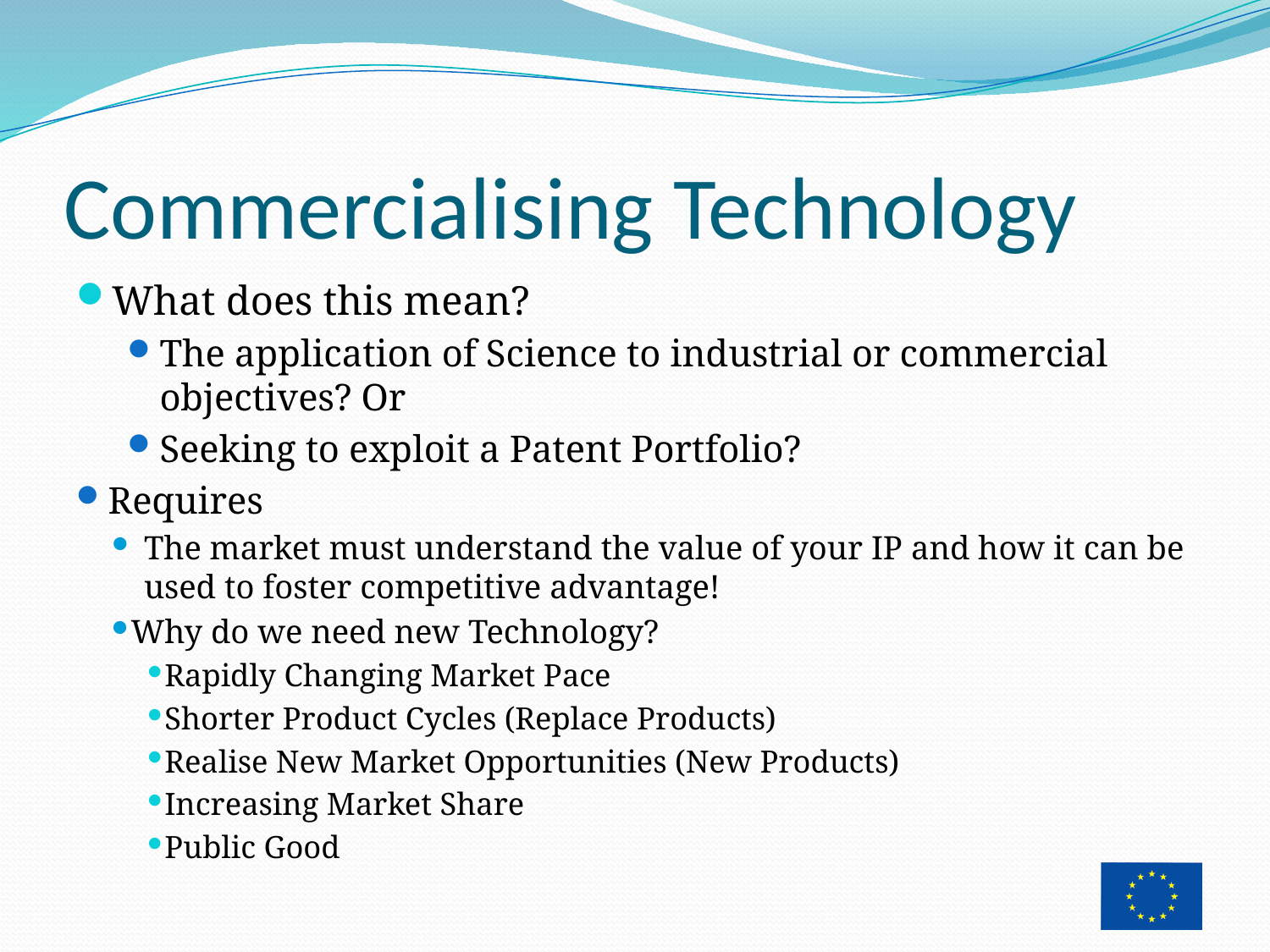

# Commercialising Technology
What does this mean?
The application of Science to industrial or commercial objectives? Or
Seeking to exploit a Patent Portfolio?
Requires
The market must understand the value of your IP and how it can be used to foster competitive advantage!
Why do we need new Technology?
Rapidly Changing Market Pace
Shorter Product Cycles (Replace Products)
Realise New Market Opportunities (New Products)
Increasing Market Share
Public Good